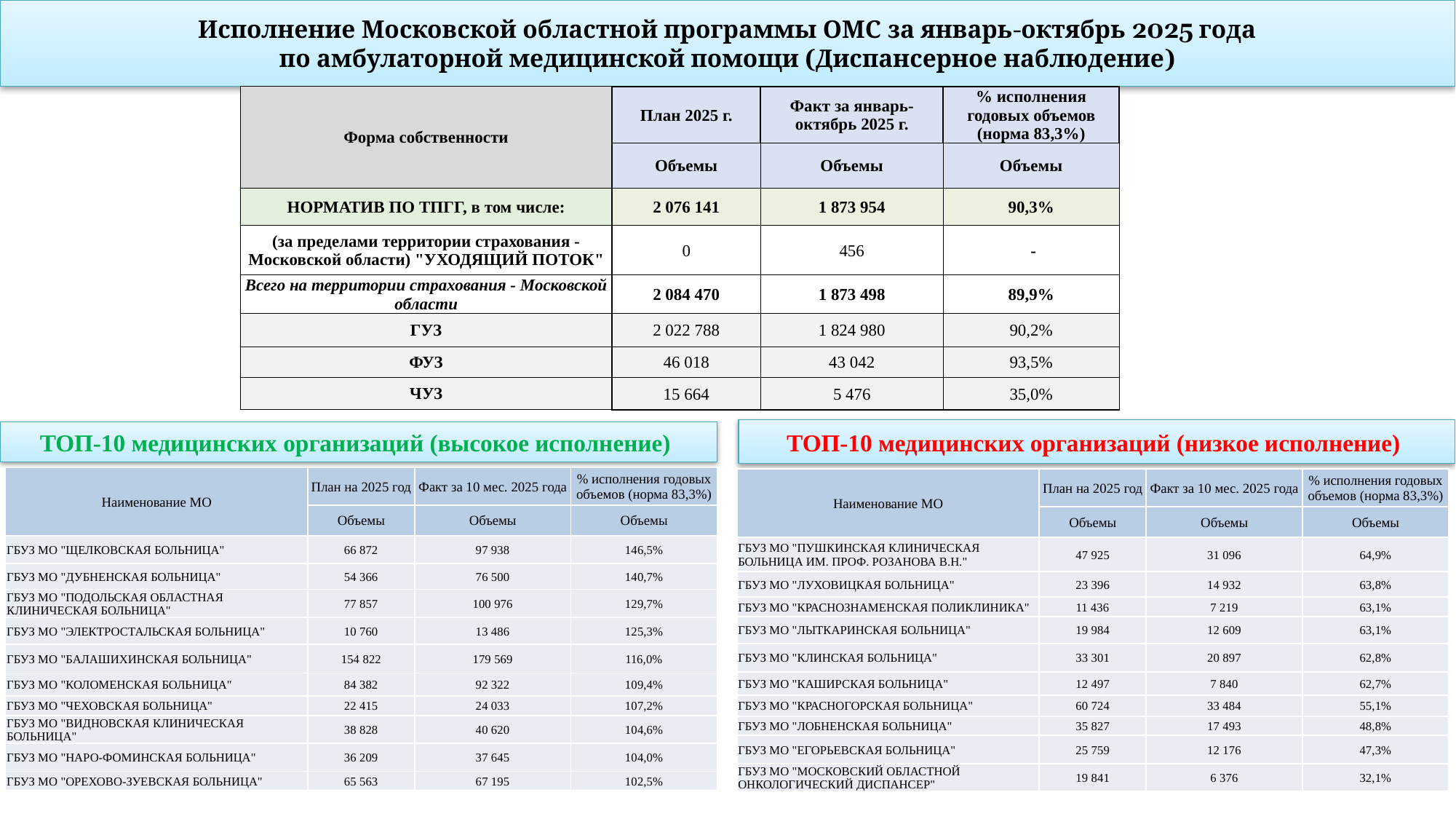

# Исполнение Московской областной программы ОМС за январь-октябрь 2025 года по амбулаторной медицинской помощи (Диспансерное наблюдение)
| Форма собственности | План 2025 г. | Факт за январь-октябрь 2025 г. | % исполнения годовых объемов (норма 83,3%) |
| --- | --- | --- | --- |
|  | Объемы | Объемы | Объемы |
| НОРМАТИВ ПО ТПГГ, в том числе: | 2 076 141 | 1 873 954 | 90,3% |
| (за пределами территории страхования - Московской области) "УХОДЯЩИЙ ПОТОК" | 0 | 456 | - |
| Всего на территории страхования - Московской области | 2 084 470 | 1 873 498 | 89,9% |
| ГУЗ | 2 022 788 | 1 824 980 | 90,2% |
| ФУЗ | 46 018 | 43 042 | 93,5% |
| ЧУЗ | 15 664 | 5 476 | 35,0% |
ТОП-10 медицинских организаций (низкое исполнение)
ТОП-10 медицинских организаций (высокое исполнение)
| Наименование МО | План на 2025 год | Факт за 10 мес. 2025 года | % исполнения годовых объемов (норма 83,3%) |
| --- | --- | --- | --- |
|  | Объемы | Объемы | Объемы |
| ГБУЗ МО "ЩЕЛКОВСКАЯ БОЛЬНИЦА" | 66 872 | 97 938 | 146,5% |
| ГБУЗ МО "ДУБНЕНСКАЯ БОЛЬНИЦА" | 54 366 | 76 500 | 140,7% |
| ГБУЗ МО "ПОДОЛЬСКАЯ ОБЛАСТНАЯ КЛИНИЧЕСКАЯ БОЛЬНИЦА" | 77 857 | 100 976 | 129,7% |
| ГБУЗ МО "ЭЛЕКТРОСТАЛЬСКАЯ БОЛЬНИЦА" | 10 760 | 13 486 | 125,3% |
| ГБУЗ МО "БАЛАШИХИНСКАЯ БОЛЬНИЦА" | 154 822 | 179 569 | 116,0% |
| ГБУЗ МО "КОЛОМЕНСКАЯ БОЛЬНИЦА" | 84 382 | 92 322 | 109,4% |
| ГБУЗ МО "ЧЕХОВСКАЯ БОЛЬНИЦА" | 22 415 | 24 033 | 107,2% |
| ГБУЗ МО "ВИДНОВСКАЯ КЛИНИЧЕСКАЯ БОЛЬНИЦА" | 38 828 | 40 620 | 104,6% |
| ГБУЗ МО "НАРО-ФОМИНСКАЯ БОЛЬНИЦА" | 36 209 | 37 645 | 104,0% |
| ГБУЗ МО "ОРЕХОВО-ЗУЕВСКАЯ БОЛЬНИЦА" | 65 563 | 67 195 | 102,5% |
| Наименование МО | План на 2025 год | Факт за 10 мес. 2025 года | % исполнения годовых объемов (норма 83,3%) |
| --- | --- | --- | --- |
|  | Объемы | Объемы | Объемы |
| ГБУЗ МО "ПУШКИНСКАЯ КЛИНИЧЕСКАЯ БОЛЬНИЦА ИМ. ПРОФ. РОЗАНОВА В.Н." | 47 925 | 31 096 | 64,9% |
| ГБУЗ МО "ЛУХОВИЦКАЯ БОЛЬНИЦА" | 23 396 | 14 932 | 63,8% |
| ГБУЗ МО "КРАСНОЗНАМЕНСКАЯ ПОЛИКЛИНИКА" | 11 436 | 7 219 | 63,1% |
| ГБУЗ МО "ЛЫТКАРИНСКАЯ БОЛЬНИЦА" | 19 984 | 12 609 | 63,1% |
| ГБУЗ МО "КЛИНСКАЯ БОЛЬНИЦА" | 33 301 | 20 897 | 62,8% |
| ГБУЗ МО "КАШИРСКАЯ БОЛЬНИЦА" | 12 497 | 7 840 | 62,7% |
| ГБУЗ МО "КРАСНОГОРСКАЯ БОЛЬНИЦА" | 60 724 | 33 484 | 55,1% |
| ГБУЗ МО "ЛОБНЕНСКАЯ БОЛЬНИЦА" | 35 827 | 17 493 | 48,8% |
| ГБУЗ МО "ЕГОРЬЕВСКАЯ БОЛЬНИЦА" | 25 759 | 12 176 | 47,3% |
| ГБУЗ МО "МОСКОВСКИЙ ОБЛАСТНОЙ ОНКОЛОГИЧЕСКИЙ ДИСПАНСЕР" | 19 841 | 6 376 | 32,1% |
15